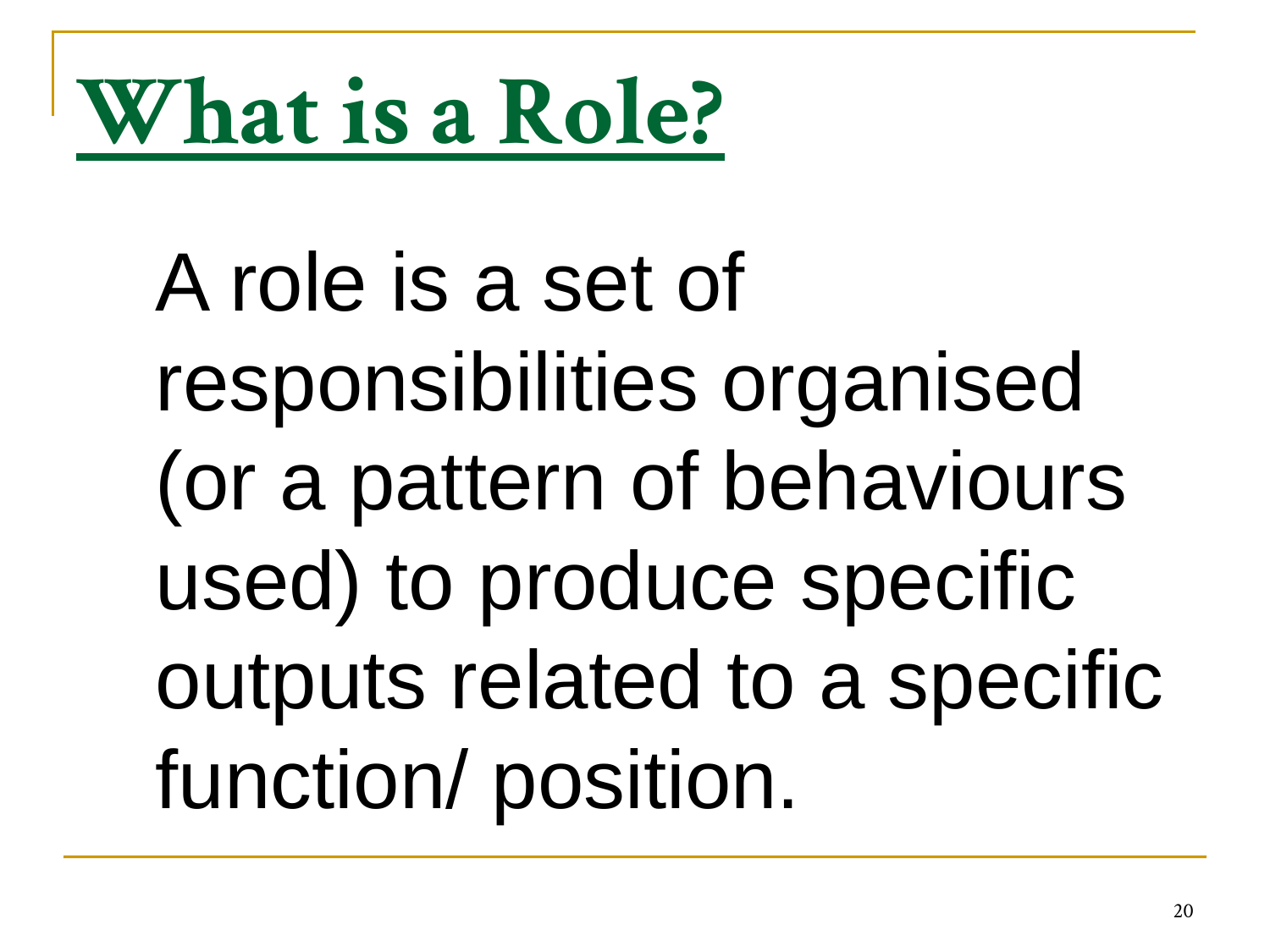

# What is a Role?
	A role is a set of responsibilities organised (or a pattern of behaviours used) to produce specific outputs related to a specific function/ position.
20